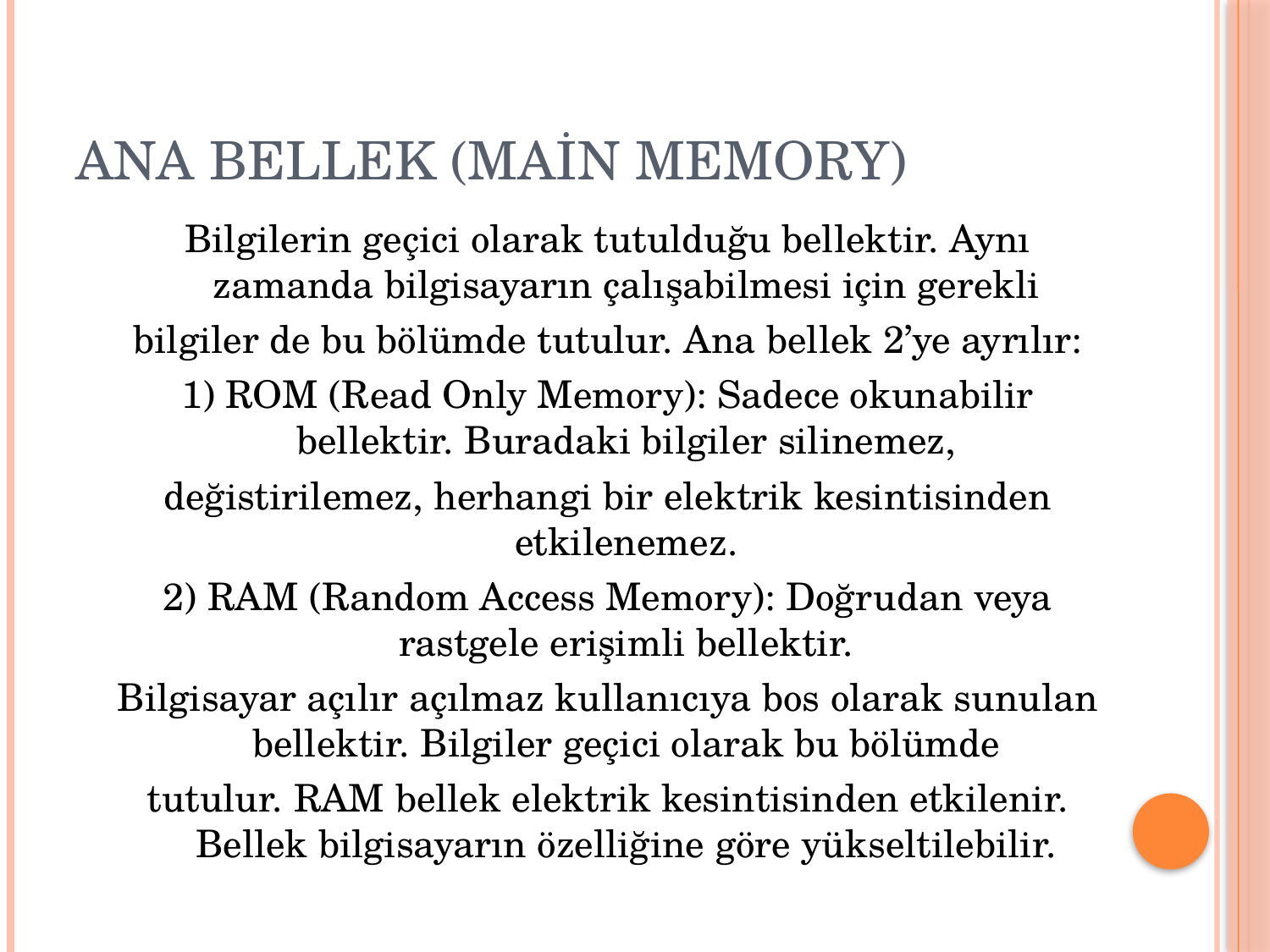

# Ana bellek (Main Memory)
Bilgilerin geçici olarak tutulduğu bellektir. Aynı zamanda bilgisayarın çalışabilmesi için gerekli
bilgiler de bu bölümde tutulur. Ana bellek 2’ye ayrılır:
1) ROM (Read Only Memory): Sadece okunabilir bellektir. Buradaki bilgiler silinemez,
değistirilemez, herhangi bir elektrik kesintisinden etkilenemez.
2) RAM (Random Access Memory): Doğrudan veya rastgele erişimli bellektir.
Bilgisayar açılır açılmaz kullanıcıya bos olarak sunulan bellektir. Bilgiler geçici olarak bu bölümde
tutulur. RAM bellek elektrik kesintisinden etkilenir. Bellek bilgisayarın özelliğine göre yükseltilebilir.